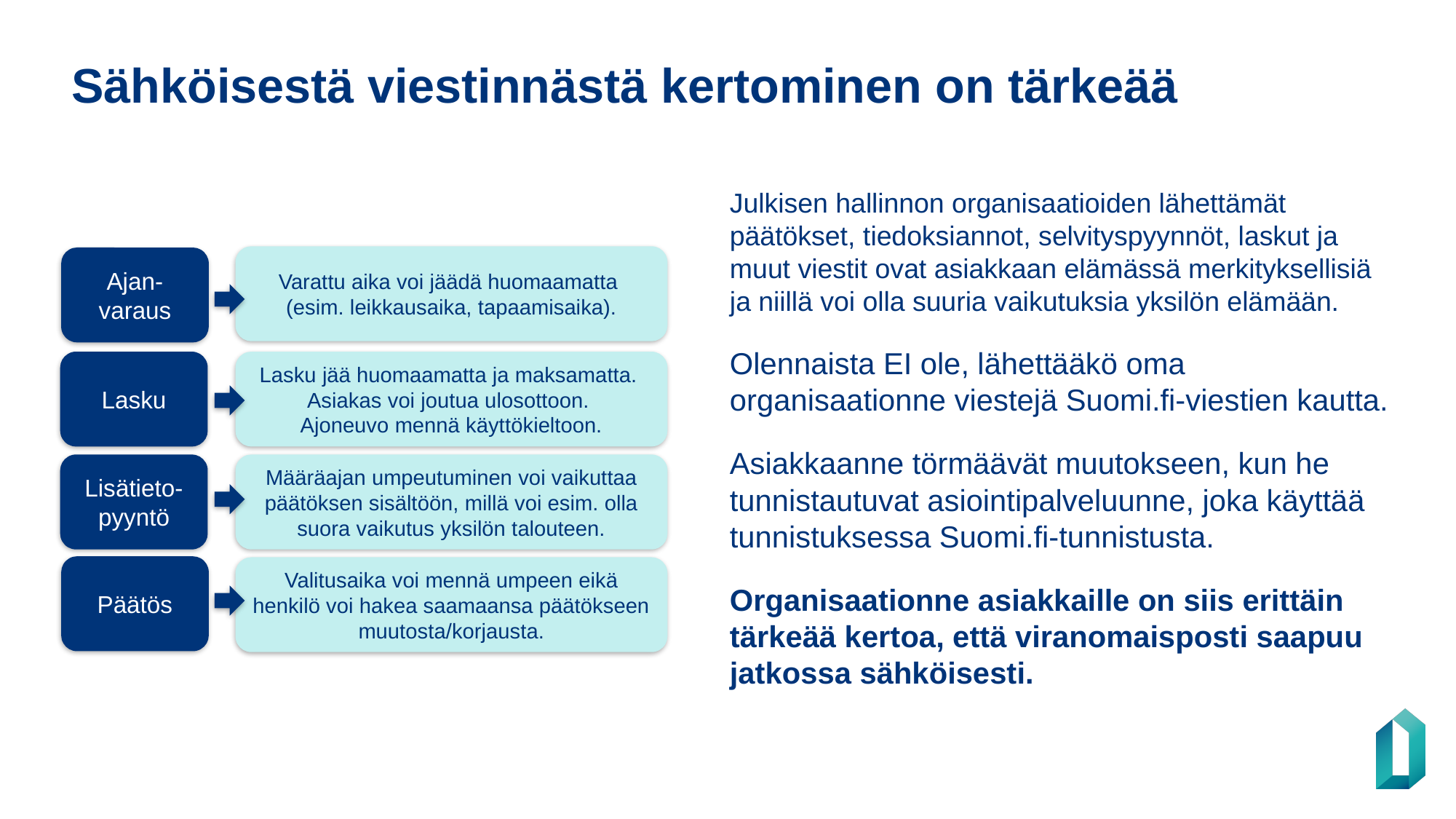

# Sähköisestä viestinnästä kertominen on tärkeää
Julkisen hallinnon organisaatioiden lähettämät päätökset, tiedoksiannot, selvityspyynnöt, laskut ja muut viestit ovat asiakkaan elämässä merkityksellisiä ja niillä voi olla suuria vaikutuksia yksilön elämään.
Olennaista EI ole, lähettääkö oma organisaationne viestejä Suomi.fi-viestien kautta.
Asiakkaanne törmäävät muutokseen, kun he tunnistautuvat asiointipalveluunne, joka käyttää tunnistuksessa Suomi.fi-tunnistusta.
Organisaationne asiakkaille on siis erittäin tärkeää kertoa, että viranomaisposti saapuu jatkossa sähköisesti.

Varattu aika voi jäädä huomaamatta
(esim. leikkausaika, tapaamisaika).
Ajan-varaus

Lasku
Lasku jää huomaamatta ja maksamatta.
Asiakas voi joutua ulosottoon.
Ajoneuvo mennä käyttökieltoon.

Lisätieto-pyyntö
Määräajan umpeutuminen voi vaikuttaa päätöksen sisältöön, millä voi esim. olla suora vaikutus yksilön talouteen.

Päätös
Valitusaika voi mennä umpeen eikä henkilö voi hakea saamaansa päätökseen muutosta/korjausta.